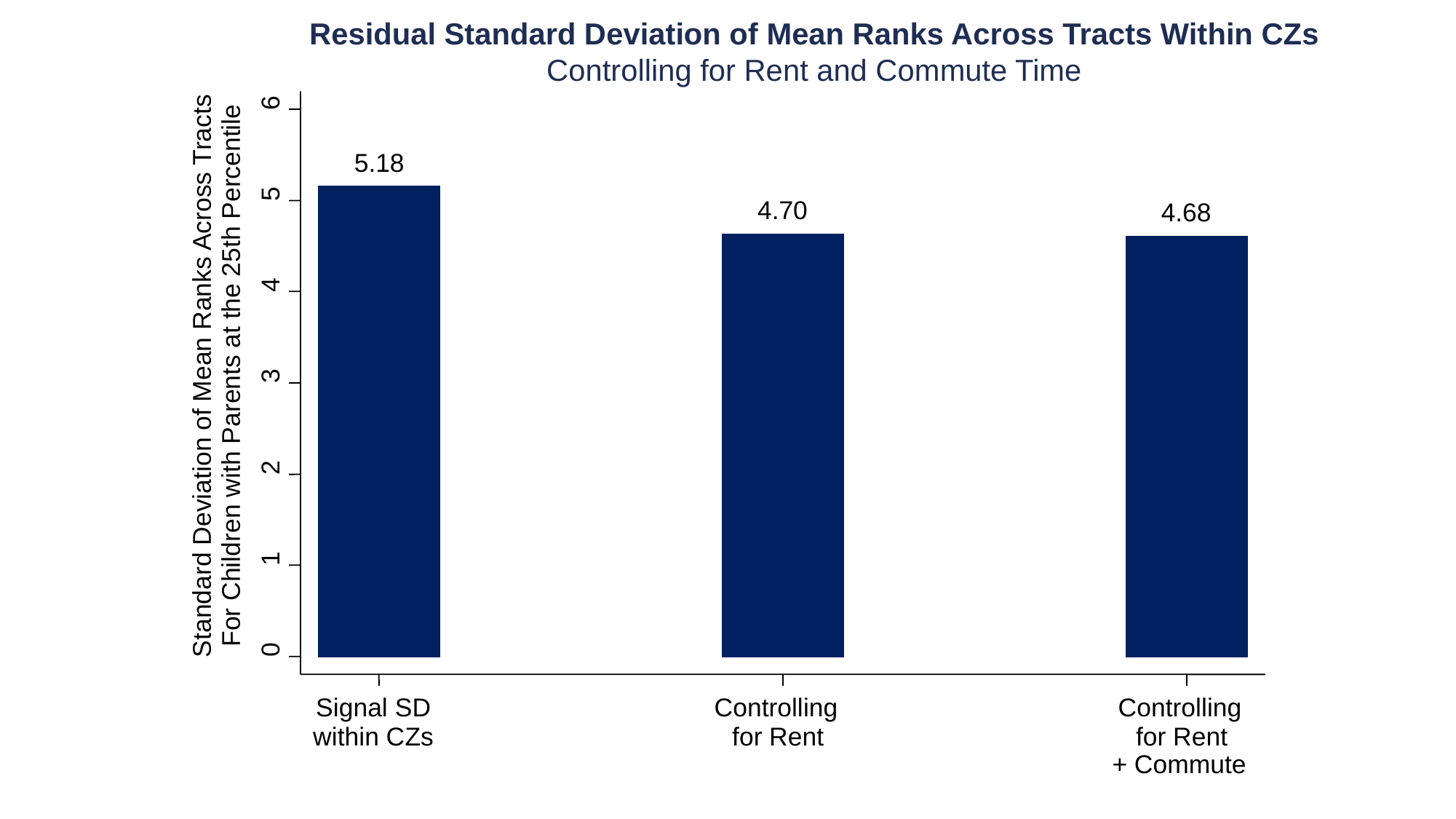

6

5.18
5

4.70
4.68

4

For Children with Parents at the 25th Percentile
Standard Deviation of Mean Ranks Across Tracts
3

2

1

0

Signal SD
Controlling
Controlling
within CZs
for Rent
for Rent
+ Commute
Residual Standard Deviation of Mean Ranks Across Tracts Within CZs
Controlling for Rent and Commute Time